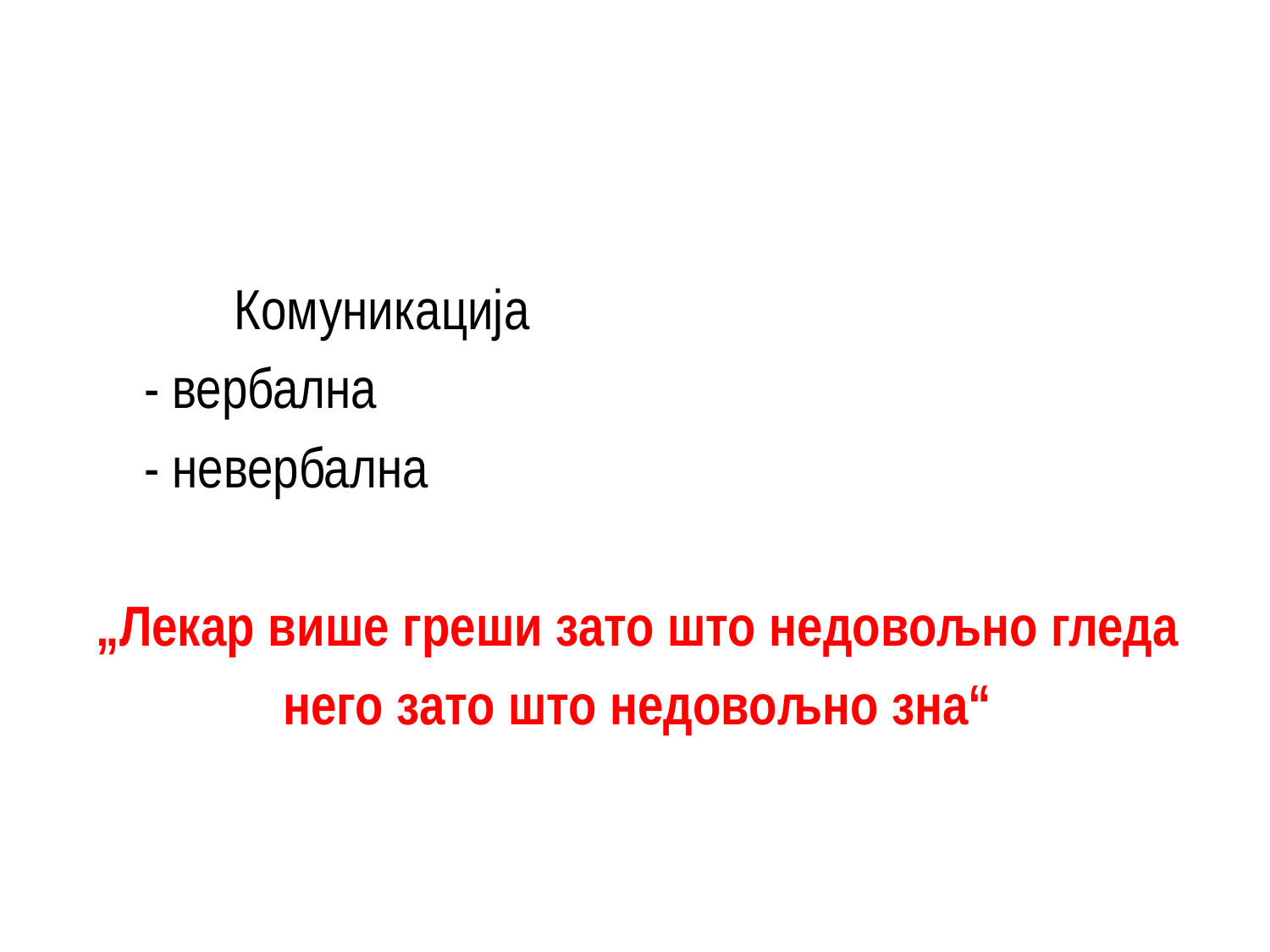

Комуникација
         - вербална
         - невербална

„Лекар више греши зато што недовољно гледа
него зато што недовољно зна“